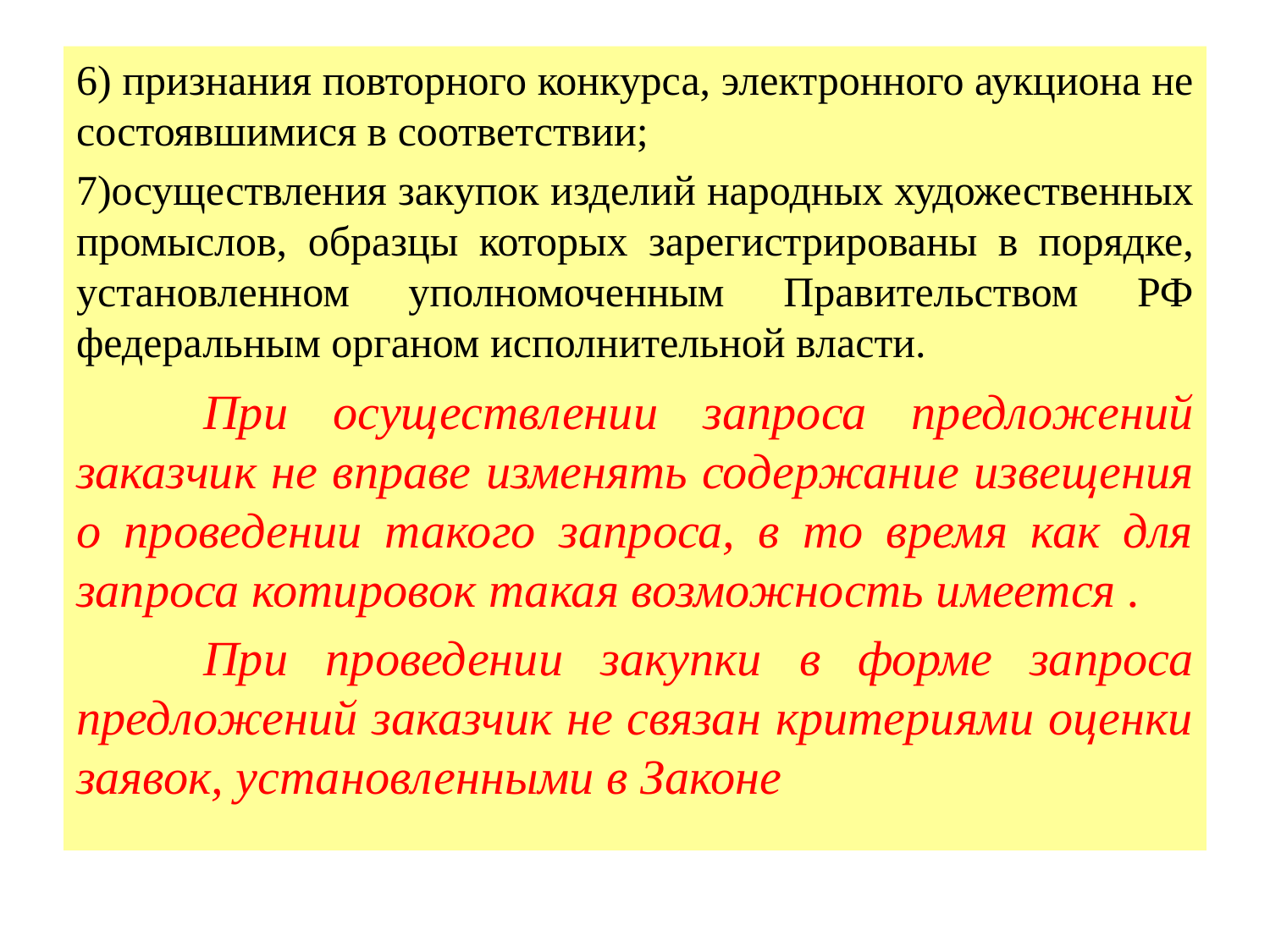

6) признания повторного конкурса, электронного аукциона не состоявшимися в соответствии;
7)осуществления закупок изделий народных художественных промыслов, образцы которых зарегистрированы в порядке, установленном уполномоченным Правительством РФ федеральным органом исполнительной власти.
	При осуществлении запроса предложений заказчик не вправе изменять содержание извещения о проведении такого запроса, в то время как для запроса котировок такая возможность имеется .
	При проведении закупки в форме запроса предложений заказчик не связан критериями оценки заявок, установленными в Законе